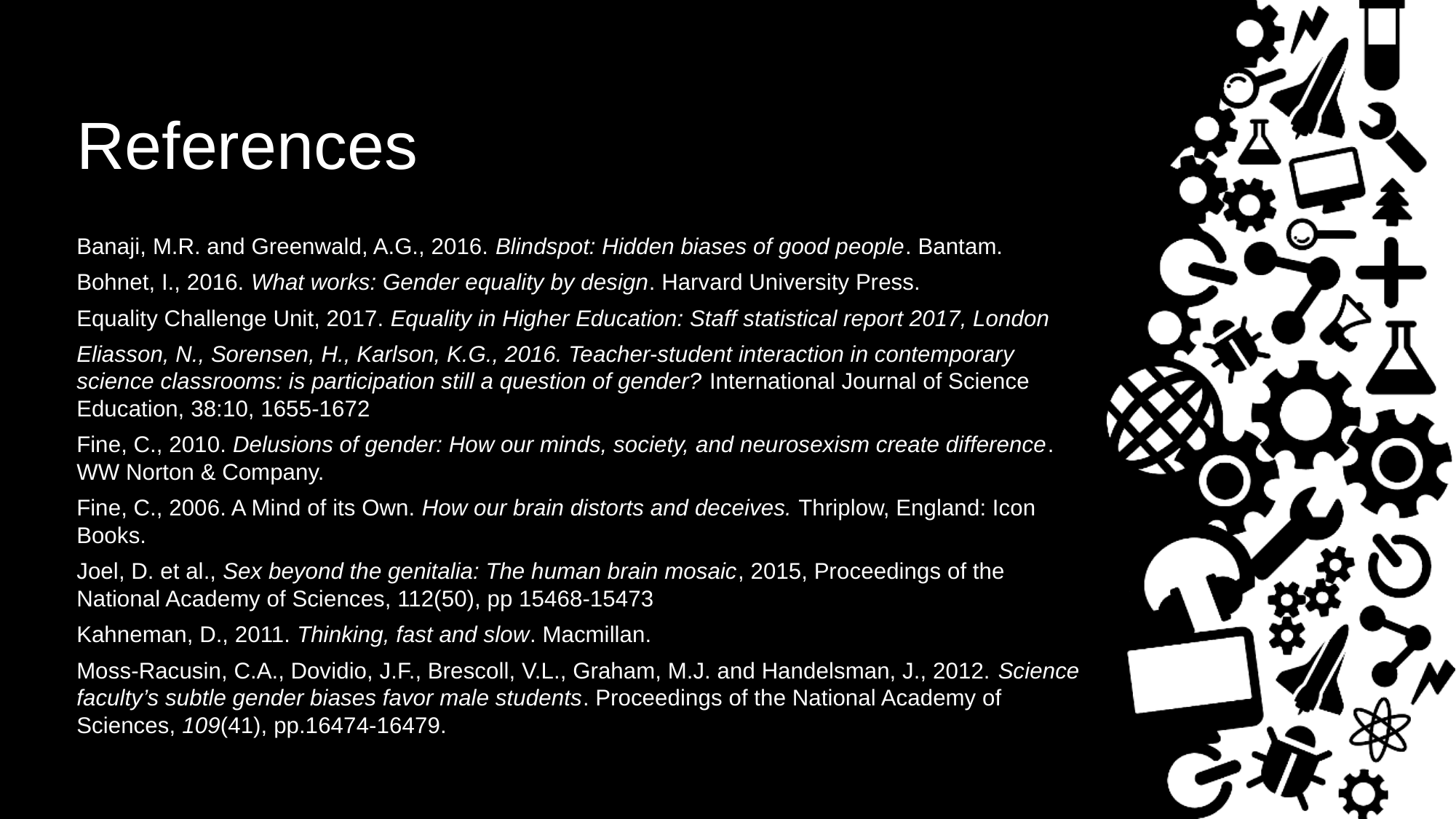

# References
Banaji, M.R. and Greenwald, A.G., 2016. Blindspot: Hidden biases of good people. Bantam.
Bohnet, I., 2016. What works: Gender equality by design. Harvard University Press.
Equality Challenge Unit, 2017. Equality in Higher Education: Staff statistical report 2017, London
Eliasson, N., Sorensen, H., Karlson, K.G., 2016. Teacher-student interaction in contemporary science classrooms: is participation still a question of gender? International Journal of Science Education, 38:10, 1655-1672
Fine, C., 2010. Delusions of gender: How our minds, society, and neurosexism create difference. WW Norton & Company.
Fine, C., 2006. A Mind of its Own. How our brain distorts and deceives. Thriplow, England: Icon Books.
Joel, D. et al., Sex beyond the genitalia: The human brain mosaic, 2015, Proceedings of the National Academy of Sciences, 112(50), pp 15468-15473
Kahneman, D., 2011. Thinking, fast and slow. Macmillan.
Moss-Racusin, C.A., Dovidio, J.F., Brescoll, V.L., Graham, M.J. and Handelsman, J., 2012. Science faculty’s subtle gender biases favor male students. Proceedings of the National Academy of Sciences, 109(41), pp.16474-16479.